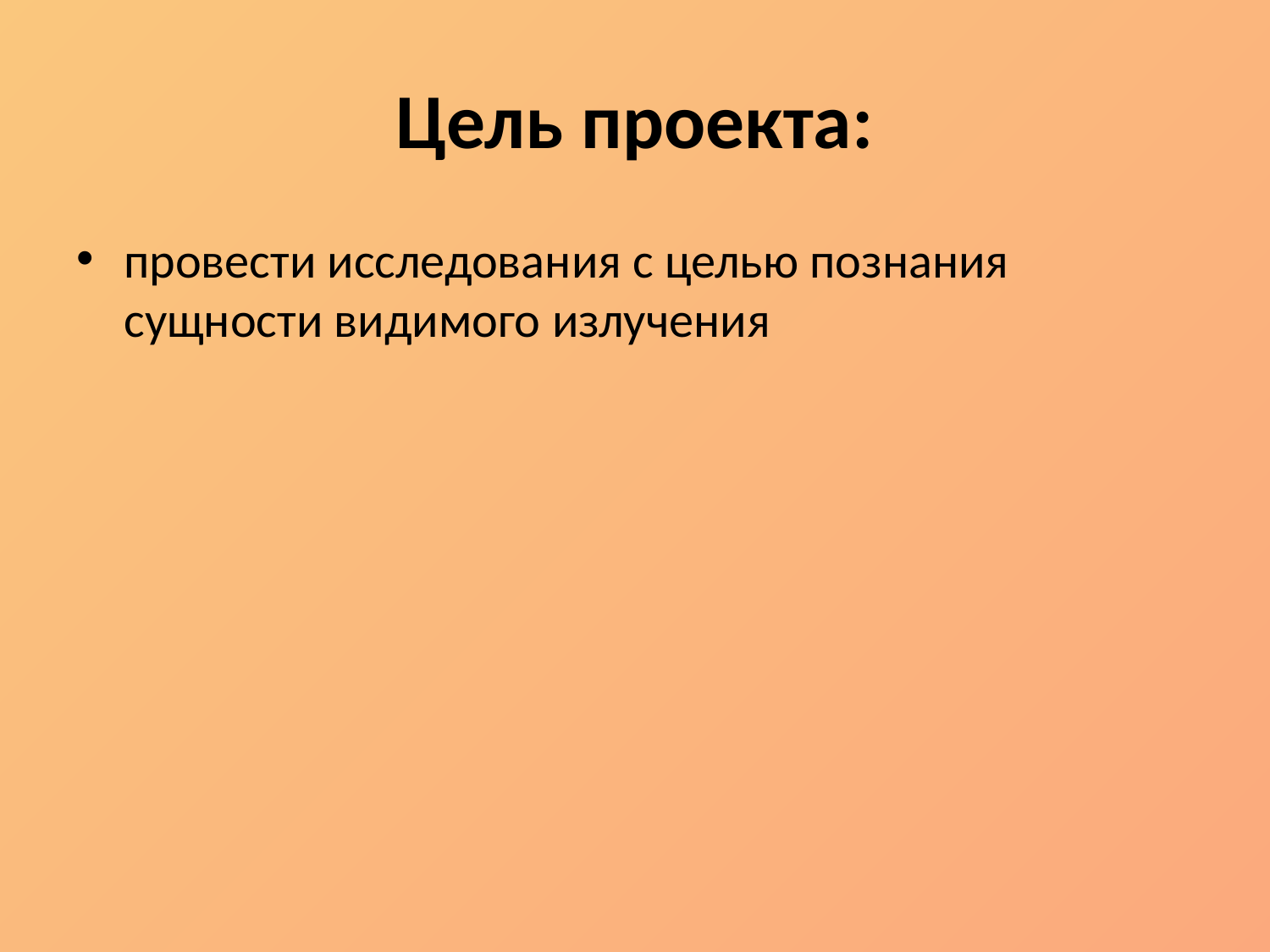

# Цель проекта:
провести исследования с целью познания сущности видимого излучения